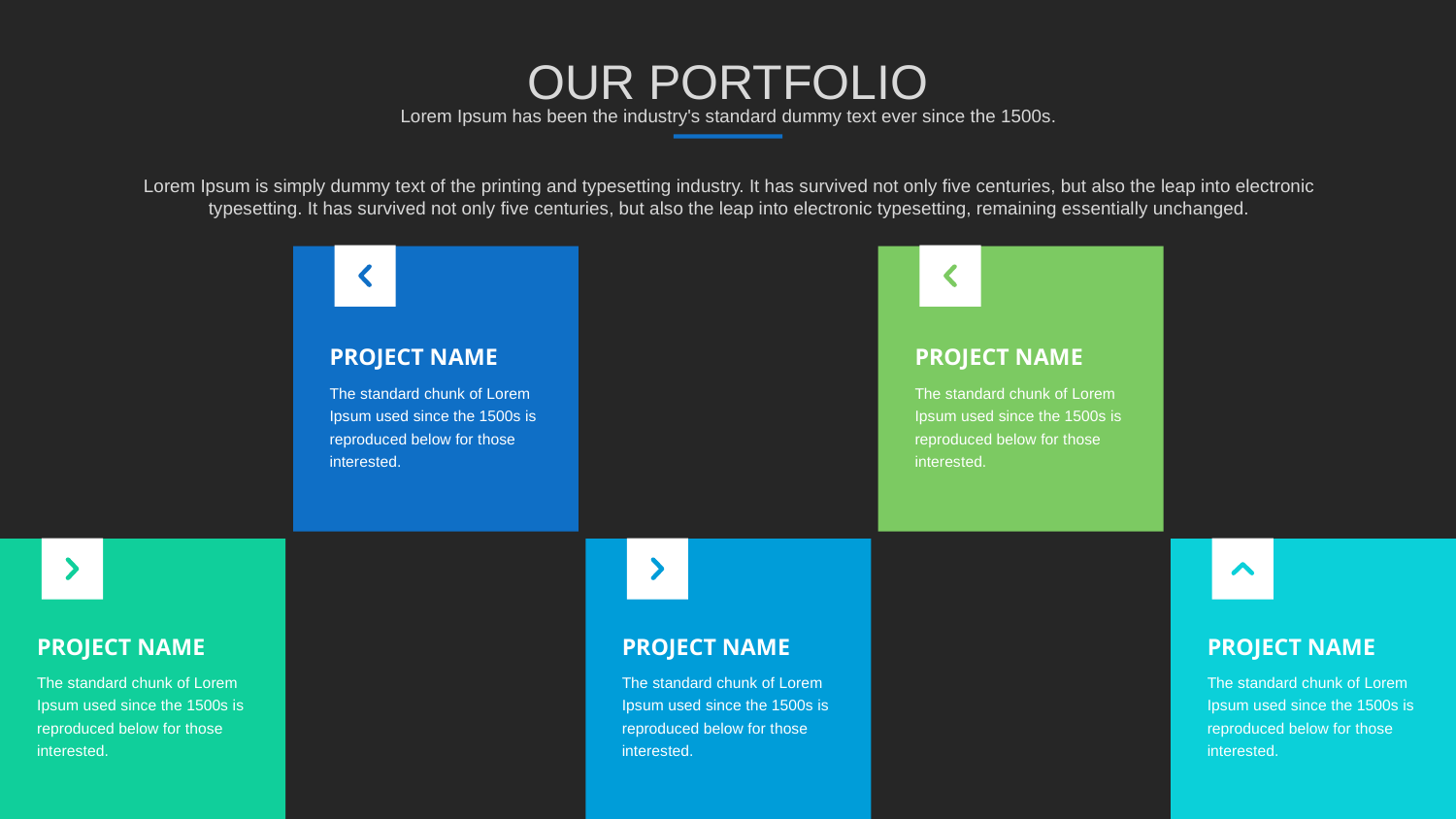

OUR PORTFOLIO

Lorem Ipsum has been the industry's standard dummy text ever since the 1500s.
Lorem Ipsum is simply dummy text of the printing and typesetting industry. It has survived not only five centuries, but also the leap into electronic typesetting. It has survived not only five centuries, but also the leap into electronic typesetting, remaining essentially unchanged.

PROJECT NAME
PROJECT NAME
The standard chunk of Lorem Ipsum used since the 1500s is reproduced below for those interested.
The standard chunk of Lorem Ipsum used since the 1500s is reproduced below for those interested.

PROJECT NAME
PROJECT NAME
PROJECT NAME
The standard chunk of Lorem Ipsum used since the 1500s is reproduced below for those interested.
The standard chunk of Lorem Ipsum used since the 1500s is reproduced below for those interested.
The standard chunk of Lorem Ipsum used since the 1500s is reproduced below for those interested.